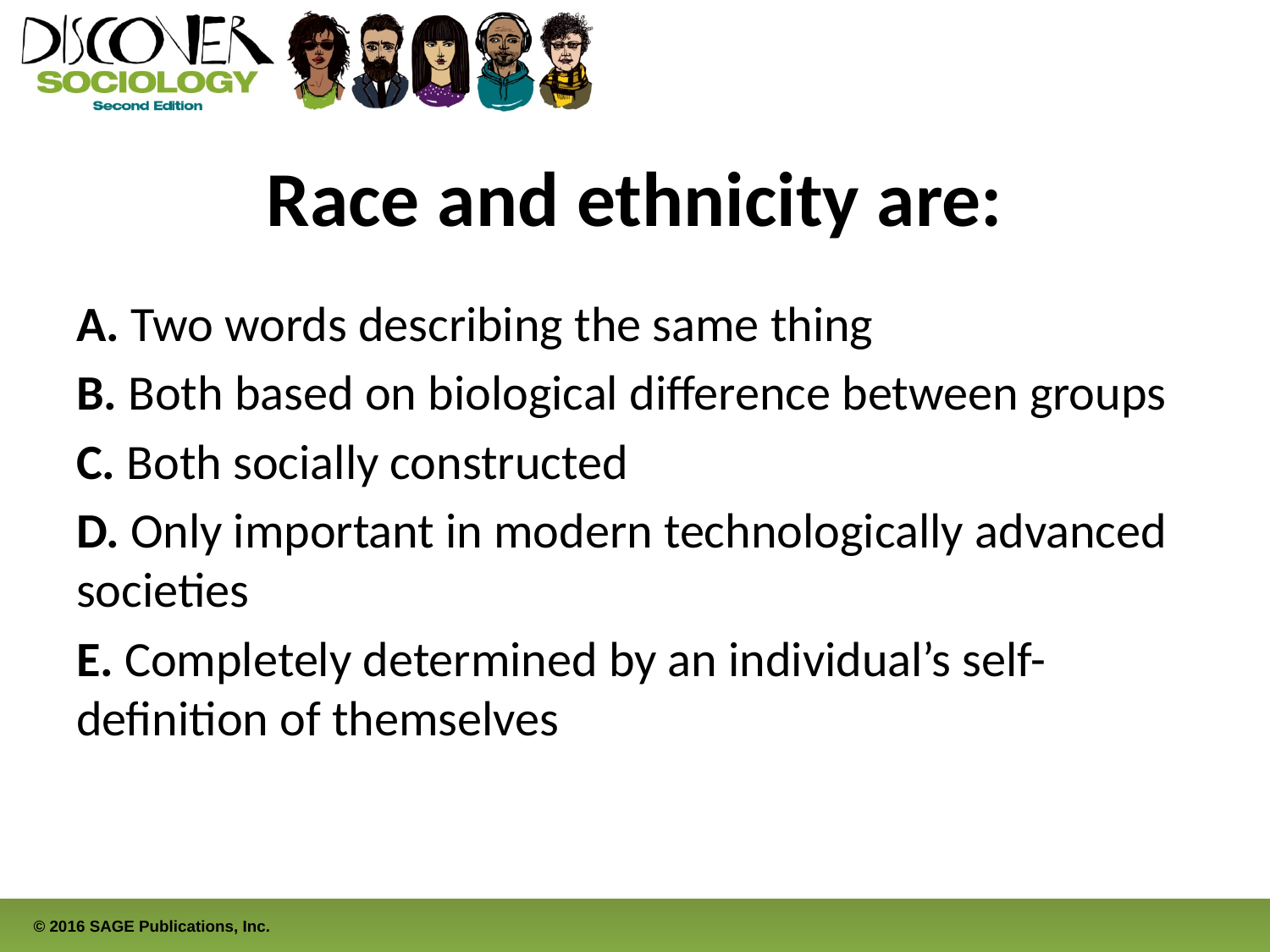

# Race and ethnicity are:
A. Two words describing the same thing
B. Both based on biological difference between groups
C. Both socially constructed
D. Only important in modern technologically advanced societies
E. Completely determined by an individual’s self-definition of themselves